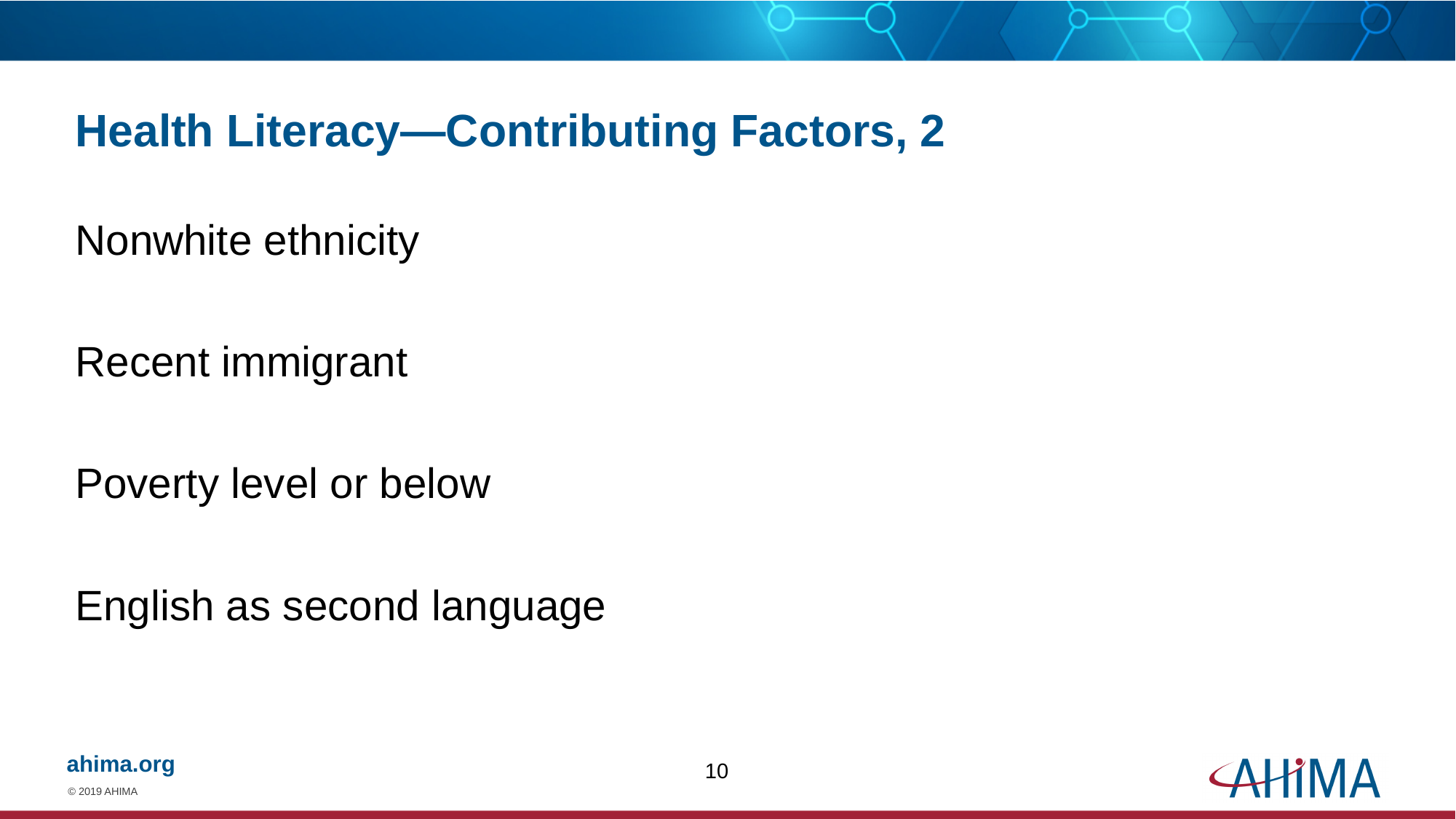

# Health Literacy—Contributing Factors, 2
Nonwhite ethnicity

Recent immigrant

Poverty level or below

English as second language